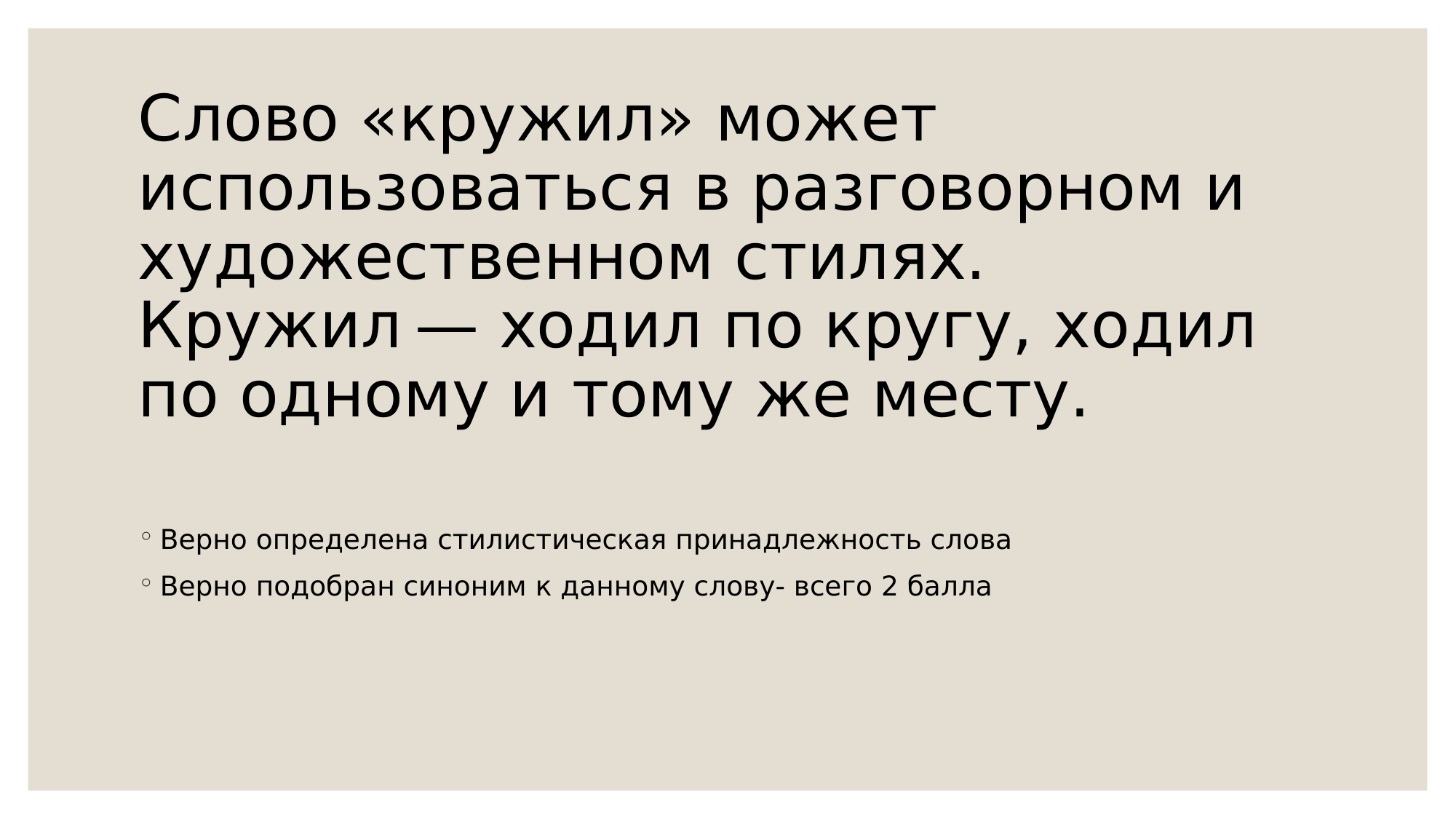

# Слово «кружил» может использоваться в разговорном и художественном стилях. Кружил — ходил по кругу, ходил по одному и тому же месту.
Верно определена стилистическая принадлежность слова
Верно подобран синоним к данному слову- всего 2 балла